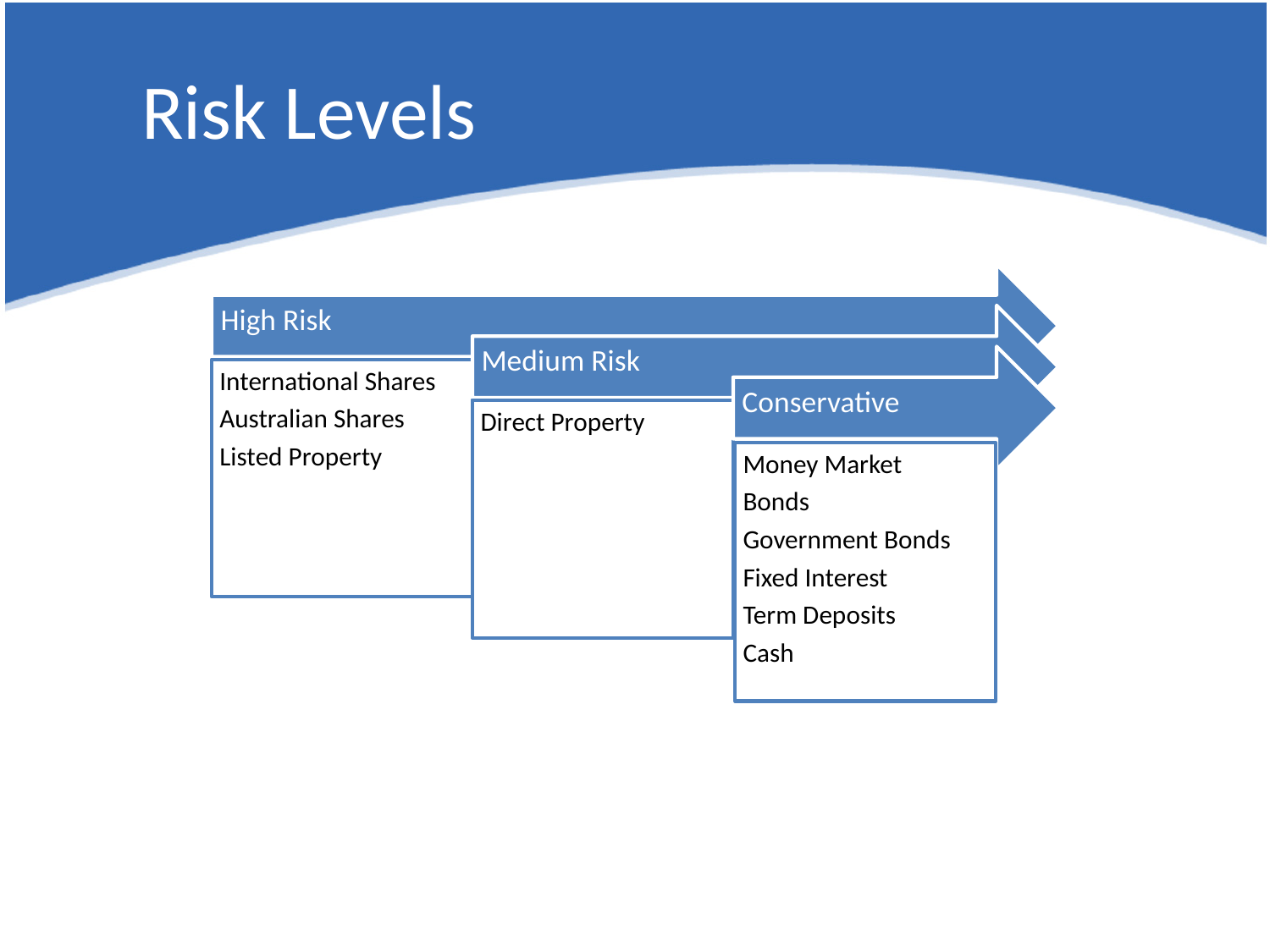

Risk Levels
High Risk
Medium Risk
Conservative
International Shares
Australian Shares
Listed Property
Direct Property
Money Market
Bonds
Government Bonds
Fixed Interest
Term Deposits
Cash